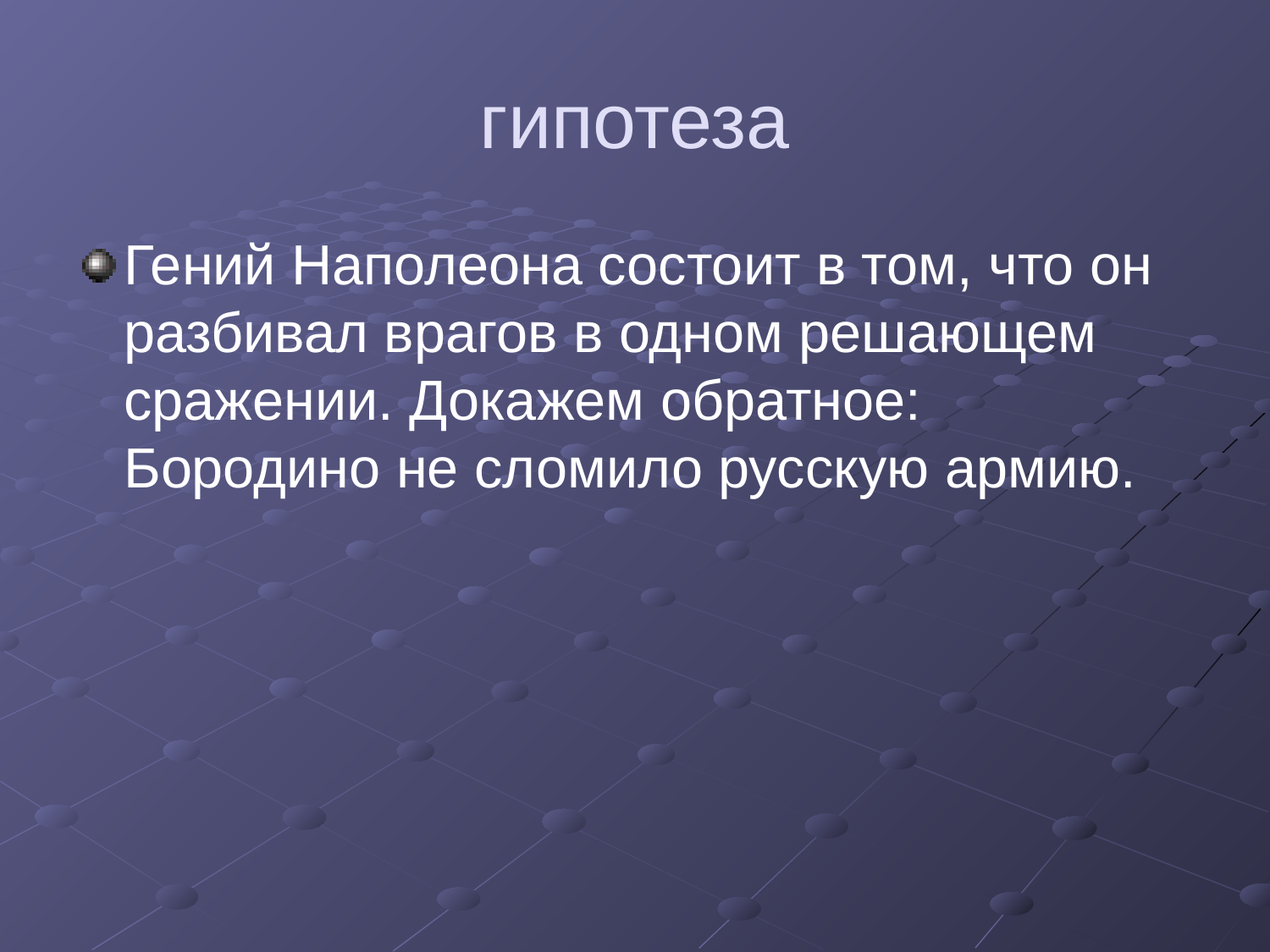

# гипотеза
Гений Наполеона состоит в том, что он разбивал врагов в одном решающем сражении. Докажем обратное: Бородино не сломило русскую армию.